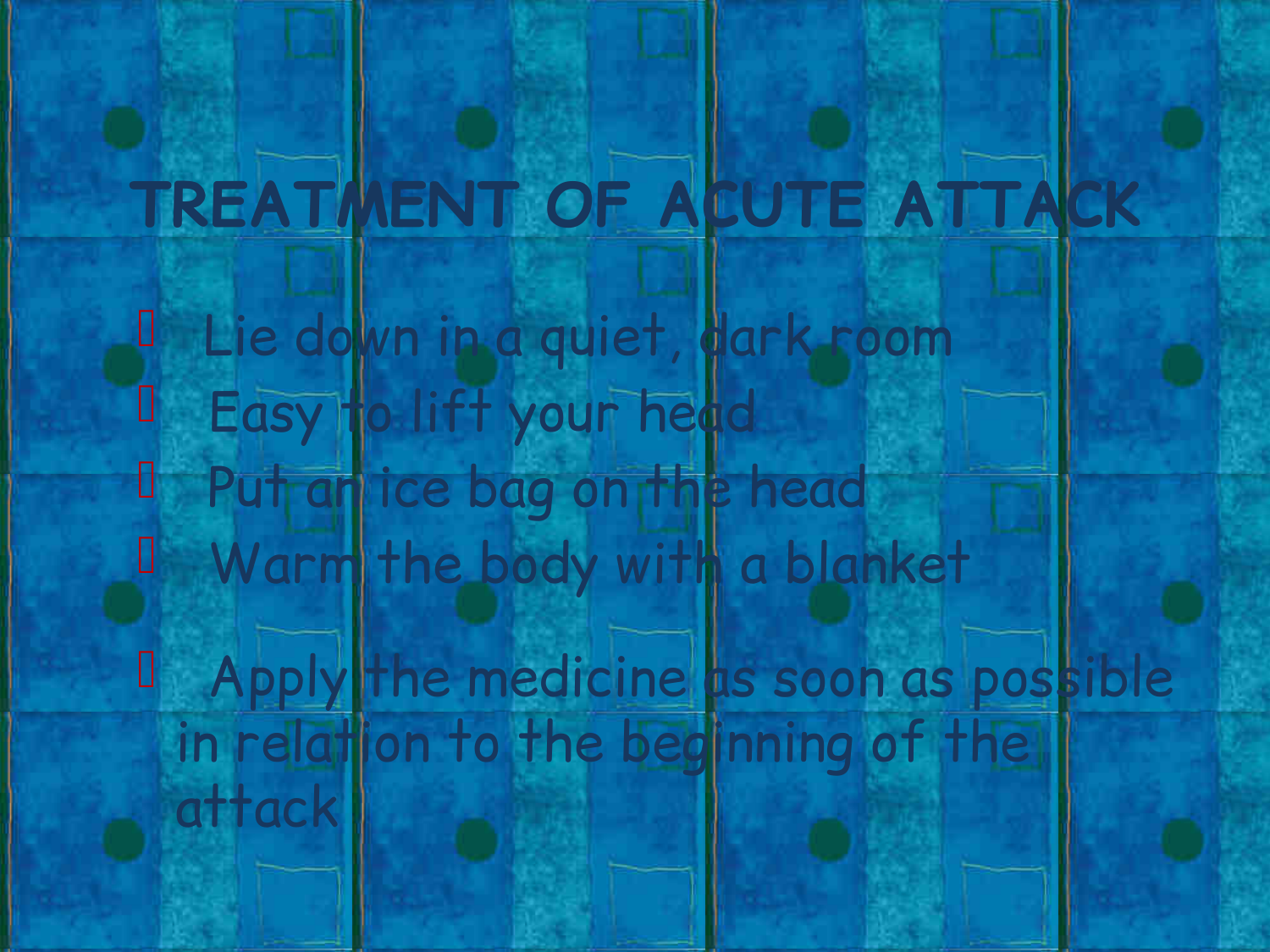

TREATMENT OF ACUTE ATTACK

  Lie down in a quiet, dark room
  Easy to lift your head
  Put an ice bag on the head
  Warm the body with a blanket

  Apply the medicine as soon as possible in relation to the beginning of the attack